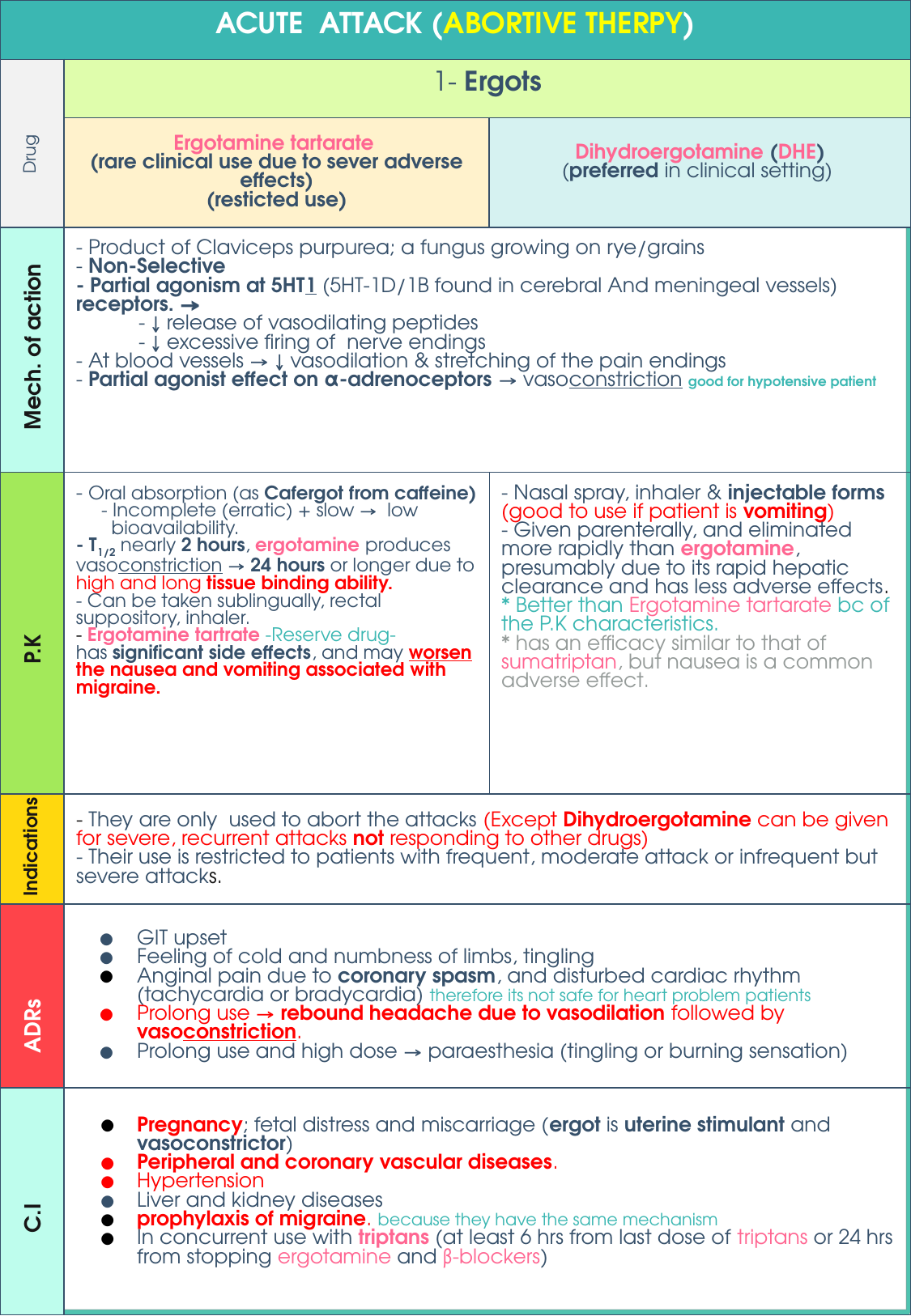

| ACUTE ATTACK (ABORTIVE THERPY) |  |  |
| --- | --- | --- |
|  | 1- Ergots |  |
|  | Ergotamine tartarate (rare clinical use due to sever adverse effects) (resticted use) | Dihydroergotamine (DHE) (preferred in clinical setting) |
|  | - Product of Claviceps purpurea; a fungus growing on rye/grains - Non-Selective - Partial agonism at 5HT1 (5HT-1D/1B found in cerebral And meningeal vessels) receptors. → - ↓ release of vasodilating peptides - ↓ excessive firing of nerve endings - At blood vessels → ↓ vasodilation & stretching of the pain endings - Partial agonist effect on α-adrenoceptors → vasoconstriction good for hypotensive patient |  |
|  | - Oral absorption (as Cafergot from caffeine) - Incomplete (erratic) + slow → low bioavailability. - T1/2 nearly 2 hours, ergotamine produces vasoconstriction → 24 hours or longer due to high and long tissue binding ability. - Can be taken sublingually, rectal suppository, inhaler. - Ergotamine tartrate -Reserve drug- has significant side effects, and may worsen the nausea and vomiting associated with migraine. | - Nasal spray, inhaler & injectable forms (good to use if patient is vomiting) - Given parenterally, and eliminated more rapidly than ergotamine, presumably due to its rapid hepatic clearance and has less adverse effects. \* Better than Ergotamine tartarate bc of the P.K characteristics. \* has an efficacy similar to that of sumatriptan, but nausea is a common adverse effect. |
|  | - They are only used to abort the attacks (Except Dihydroergotamine can be given for severe, recurrent attacks not responding to other drugs) - Their use is restricted to patients with frequent, moderate attack or infrequent but severe attacks. |  |
|  | GIT upset Feeling of cold and numbness of limbs, tingling Anginal pain due to coronary spasm, and disturbed cardiac rhythm (tachycardia or bradycardia) therefore its not safe for heart problem patients Prolong use → rebound headache due to vasodilation followed by vasoconstriction. Prolong use and high dose → paraesthesia (tingling or burning sensation) |  |
|  | Pregnancy; fetal distress and miscarriage (ergot is uterine stimulant and vasoconstrictor) Peripheral and coronary vascular diseases. Hypertension Liver and kidney diseases prophylaxis of migraine. because they have the same mechanism In concurrent use with triptans (at least 6 hrs from last dose of triptans or 24 hrs from stopping ergotamine and β-blockers) |  |
Drug

Mech. of action

P.K
Indications

ADRs

C.I